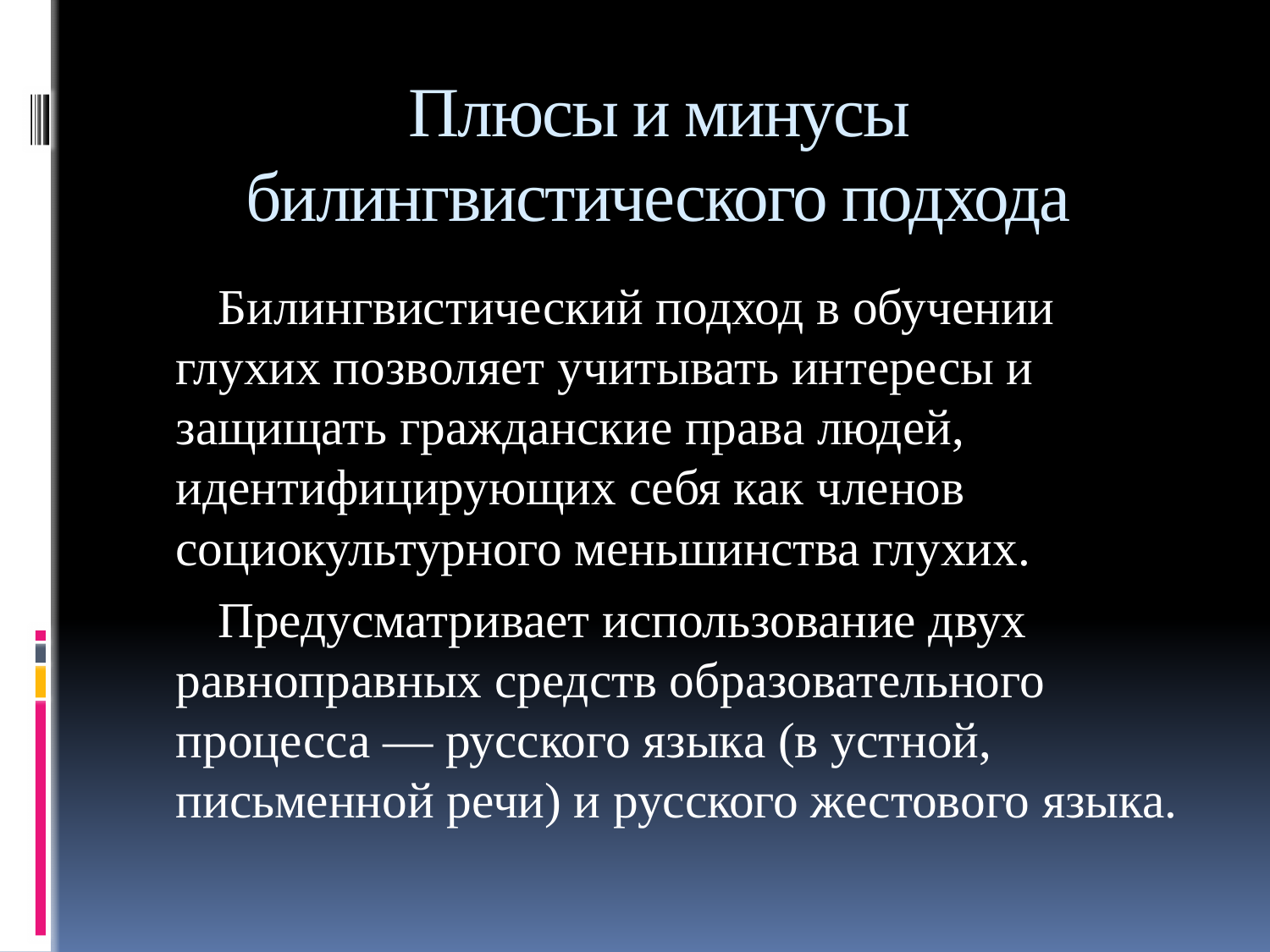

# Плюсы и минусы билингвистического подхода
       Билингвистический подход в обучении глухих позволяет учитывать интересы и защищать гражданские права людей, идентифицирующих себя как членов социокультурного меньшинства глухих.
       Предусматривает использование двух равноправных средств образовательного процесса — русского языка (в устной, письменной речи) и русского жестового языка.